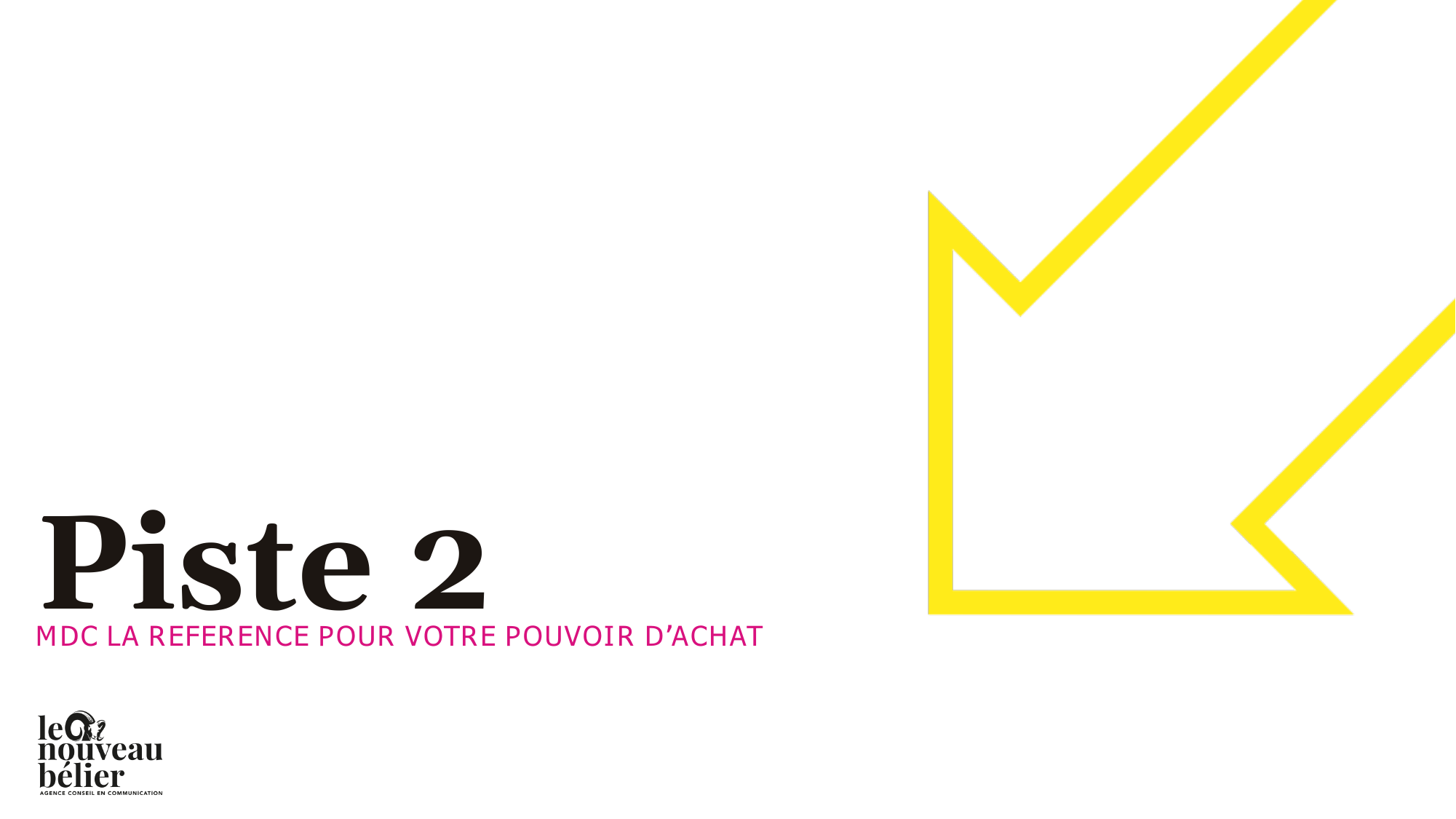

# Piste 2
MDC la reference pour votre pouvoir d’achat